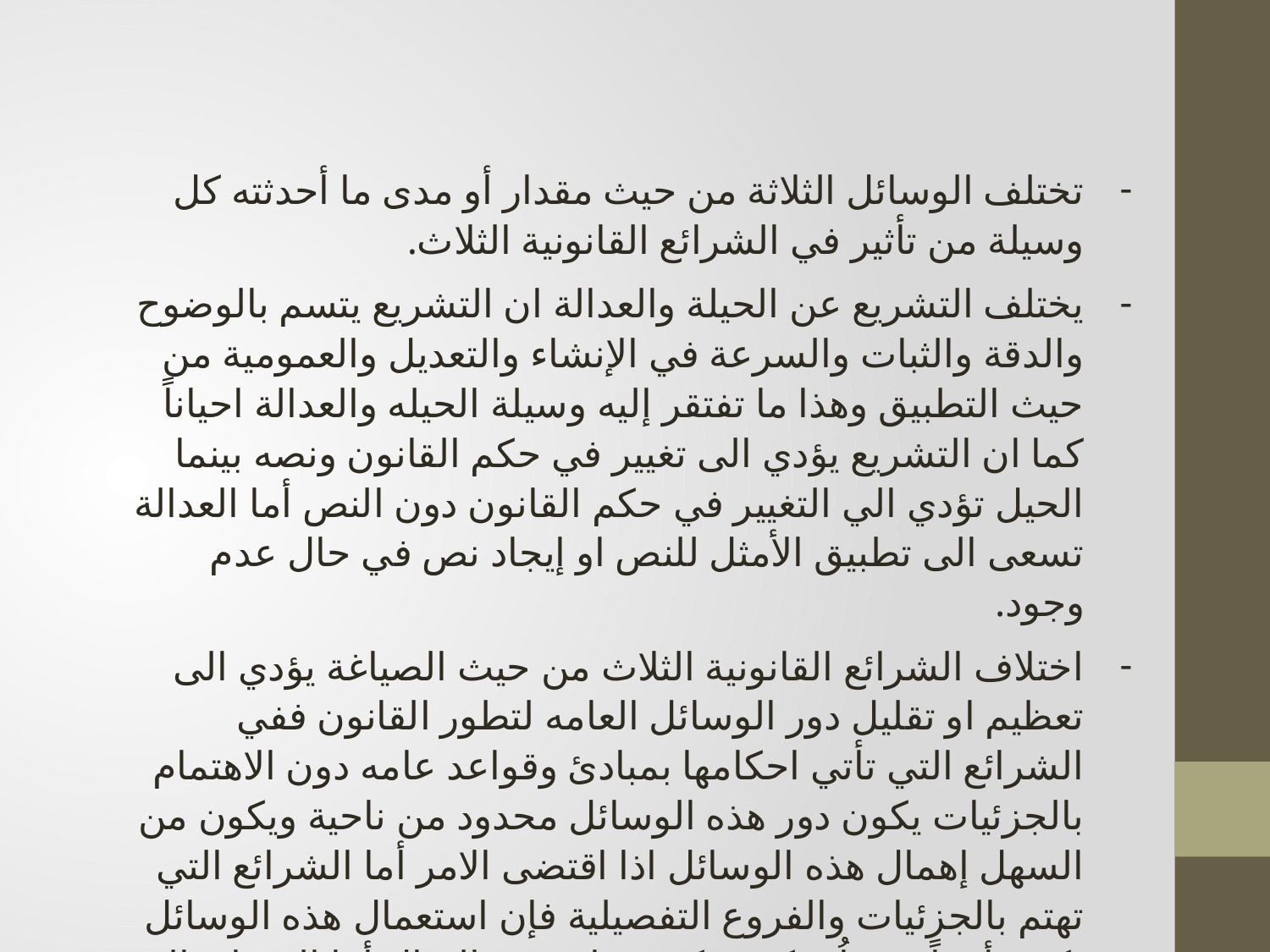

تختلف الوسائل الثلاثة من حيث مقدار أو مدى ما أحدثته كل وسيلة من تأثير في الشرائع القانونية الثلاث.
يختلف التشريع عن الحيلة والعدالة ان التشريع يتسم بالوضوح والدقة والثبات والسرعة في الإنشاء والتعديل والعمومية من حيث التطبيق وهذا ما تفتقر إليه وسيلة الحيله والعدالة احياناً كما ان التشريع يؤدي الى تغيير في حكم القانون ونصه بينما الحيل تؤدي الي التغيير في حكم القانون دون النص أما العدالة تسعى الى تطبيق الأمثل للنص او إيجاد نص في حال عدم وجود.
اختلاف الشرائع القانونية الثلاث من حيث الصياغة يؤدي الى تعظيم او تقليل دور الوسائل العامه لتطور القانون ففي الشرائع التي تأتي احكامها بمبادئ وقواعد عامه دون الاهتمام بالجزئيات يكون دور هذه الوسائل محدود من ناحية ويكون من السهل إهمال هذه الوسائل اذا اقتضى الامر أما الشرائع التي تهتم بالجزئيات والفروع التفصيلية فإن استعمال هذه الوسائل يكون أمراً حتمياُ ويكون تكريسها صعب المنال أما الشرائع التي تعتمد على العرف فإن تطورها لا يحتاج الى ابتداع وسائل معقدة لعدم وجود نص مكتوب يحد من حرية الفق والقضاء .